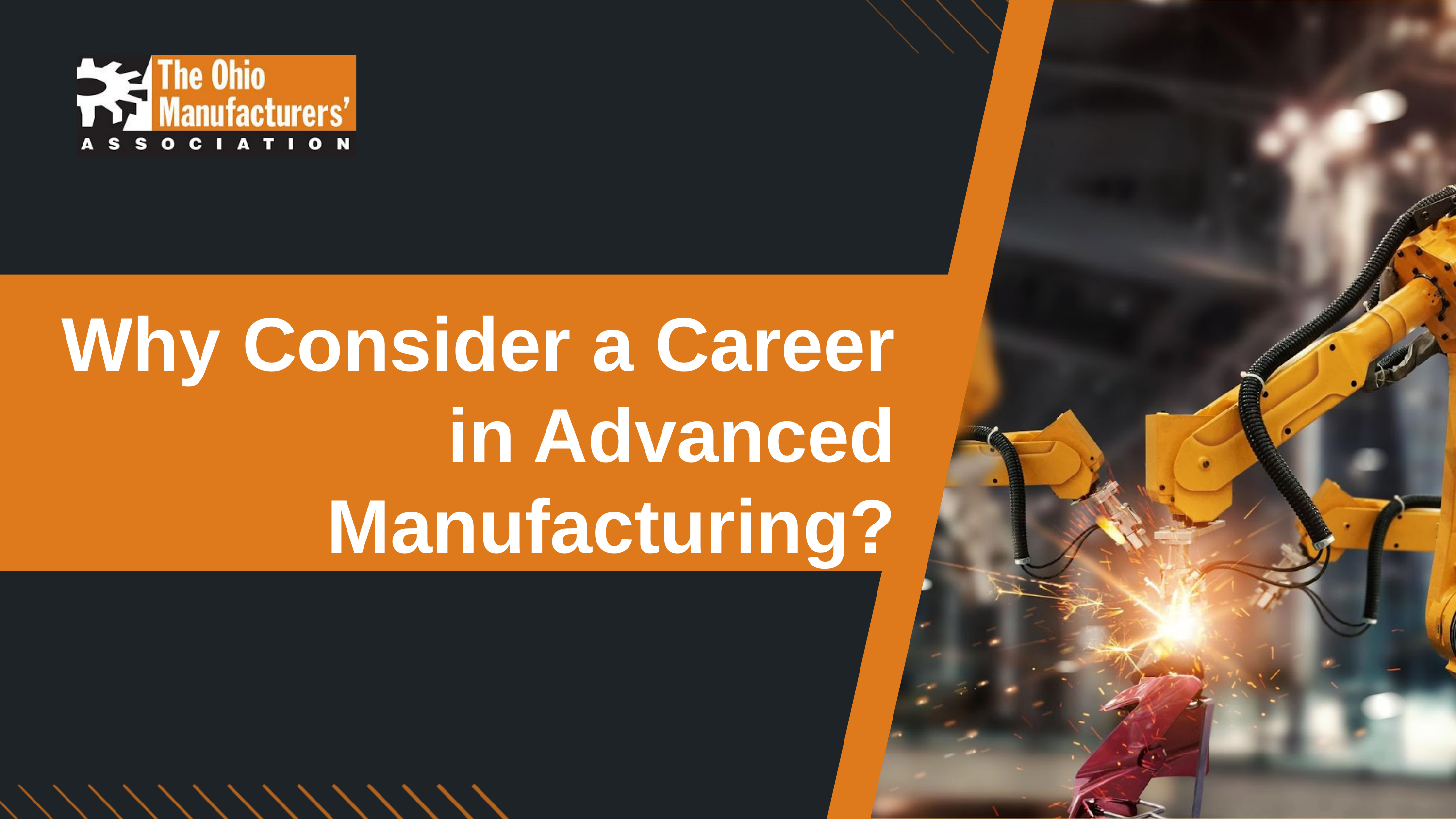

Why Consider a Career in Advanced Manufacturing?